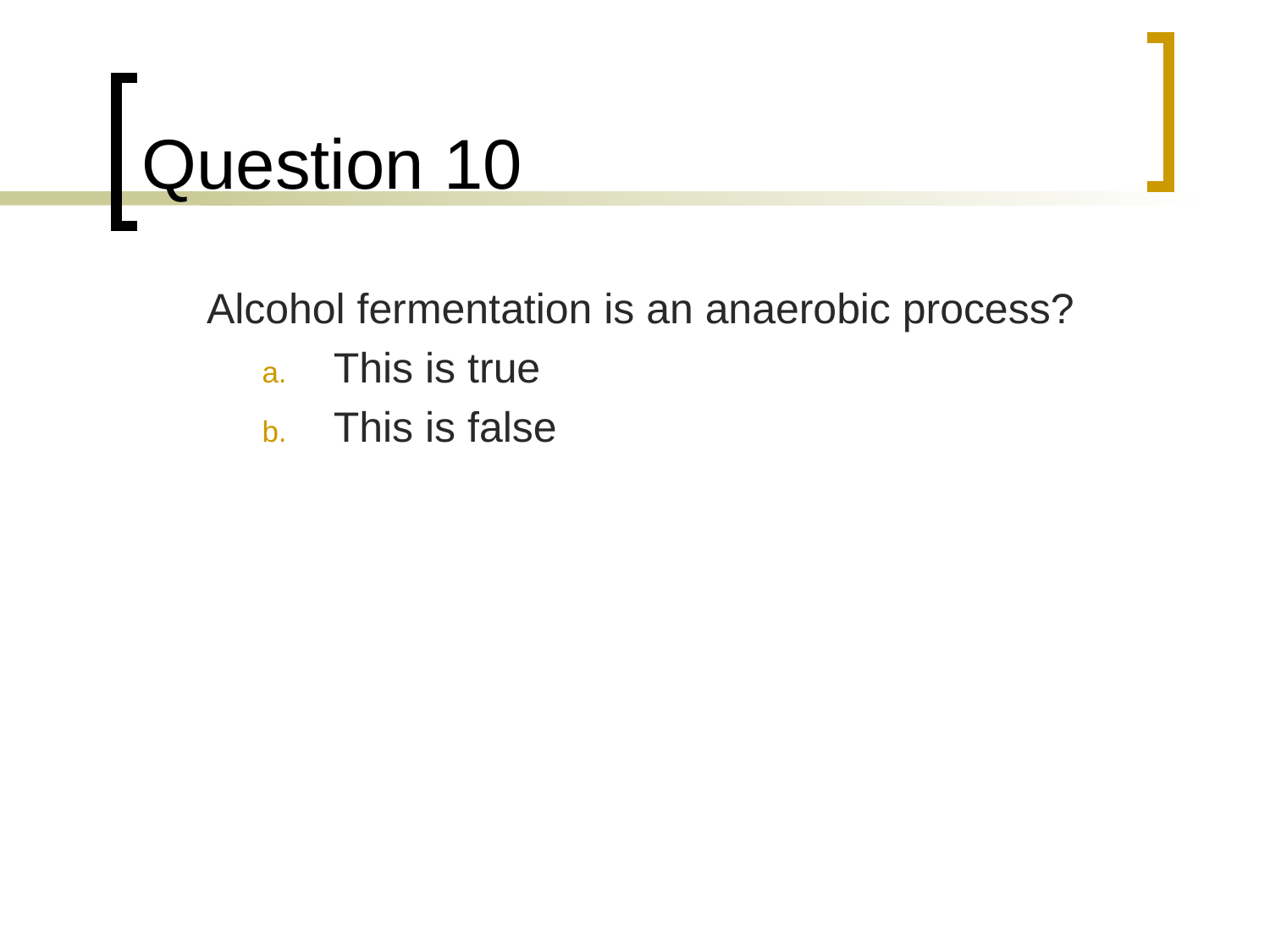

# Question 10
	Alcohol fermentation is an anaerobic process?
This is true
This is false